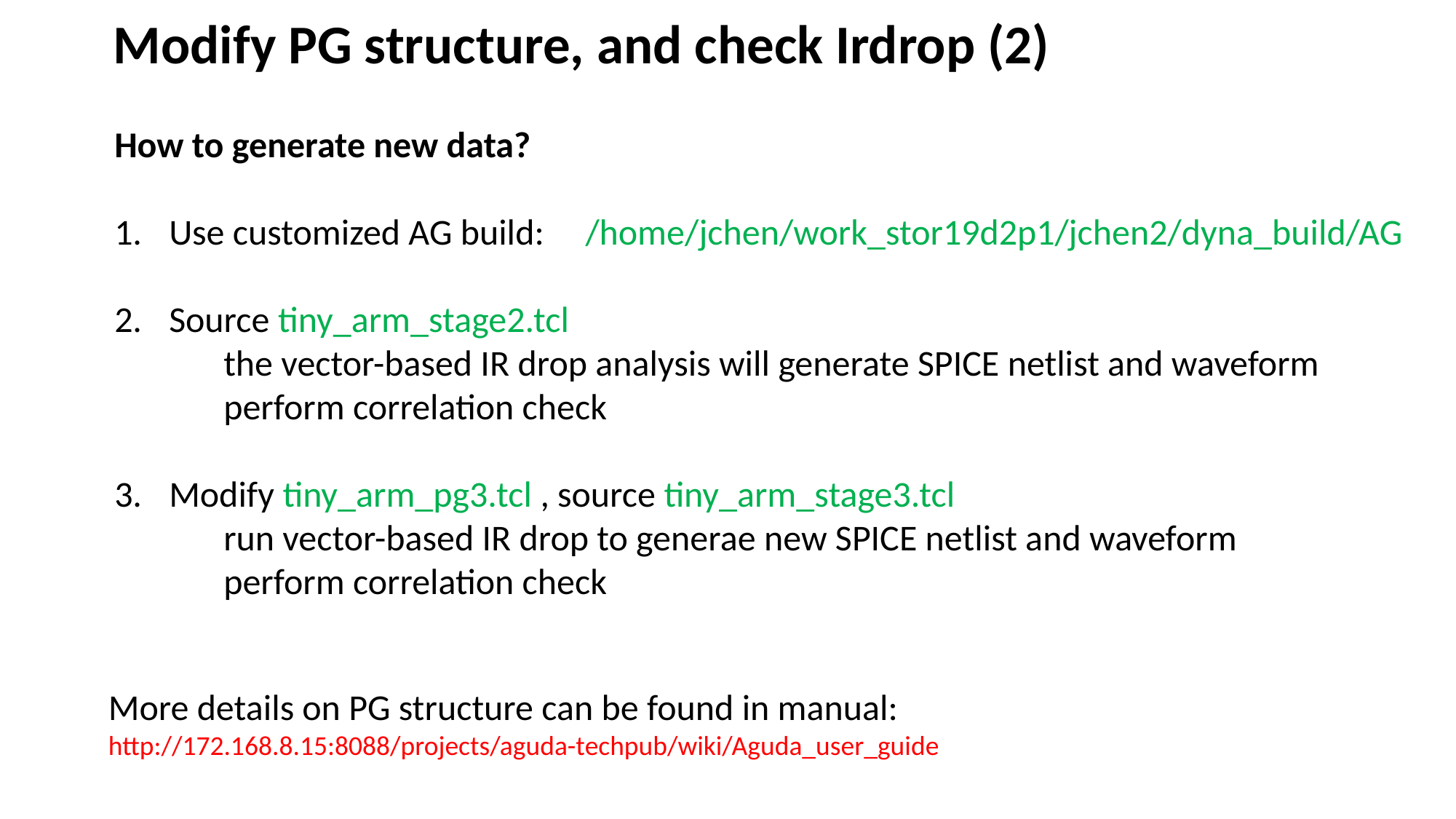

Modify PG structure, and check Irdrop (2)
How to generate new data?

Use customized AG build:     /home/jchen/work_stor19d2p1/jchen2/dyna_build/AG

Source tiny_arm_stage2.tcl
	the vector-based IR drop analysis will generate SPICE netlist and waveform
	perform correlation check

Modify tiny_arm_pg3.tcl , source tiny_arm_stage3.tcl
	run vector-based IR drop to generae new SPICE netlist and waveform
	perform correlation check

More details on PG structure can be found in manual:
http://172.168.8.15:8088/projects/aguda-techpub/wiki/Aguda_user_guide